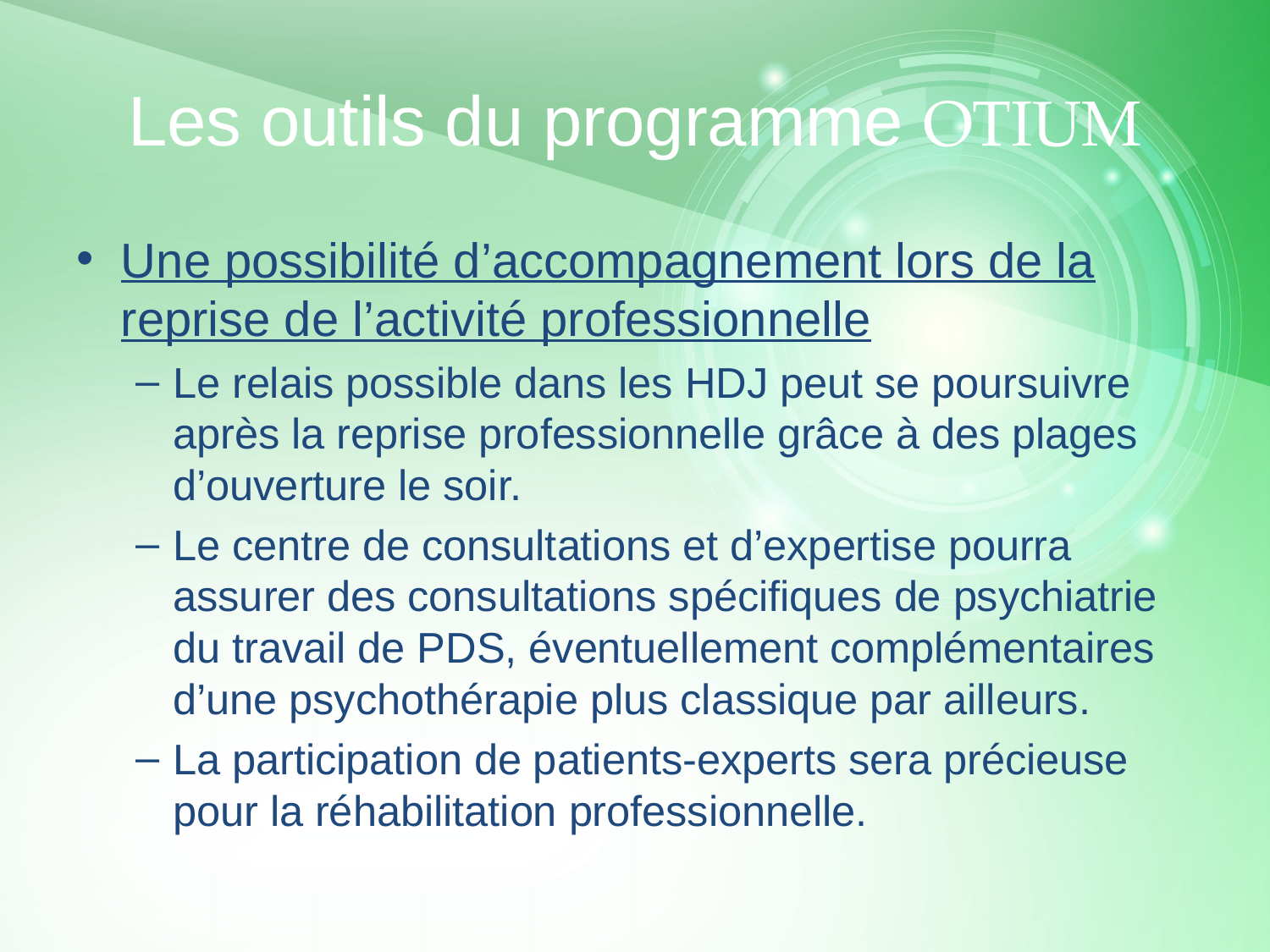

# Les outils du programme OTIUM
Une possibilité d’accompagnement lors de la reprise de l’activité professionnelle
Le relais possible dans les HDJ peut se poursuivre après la reprise professionnelle grâce à des plages d’ouverture le soir.
Le centre de consultations et d’expertise pourra assurer des consultations spécifiques de psychiatrie du travail de PDS, éventuellement complémentaires d’une psychothérapie plus classique par ailleurs.
La participation de patients-experts sera précieuse pour la réhabilitation professionnelle.